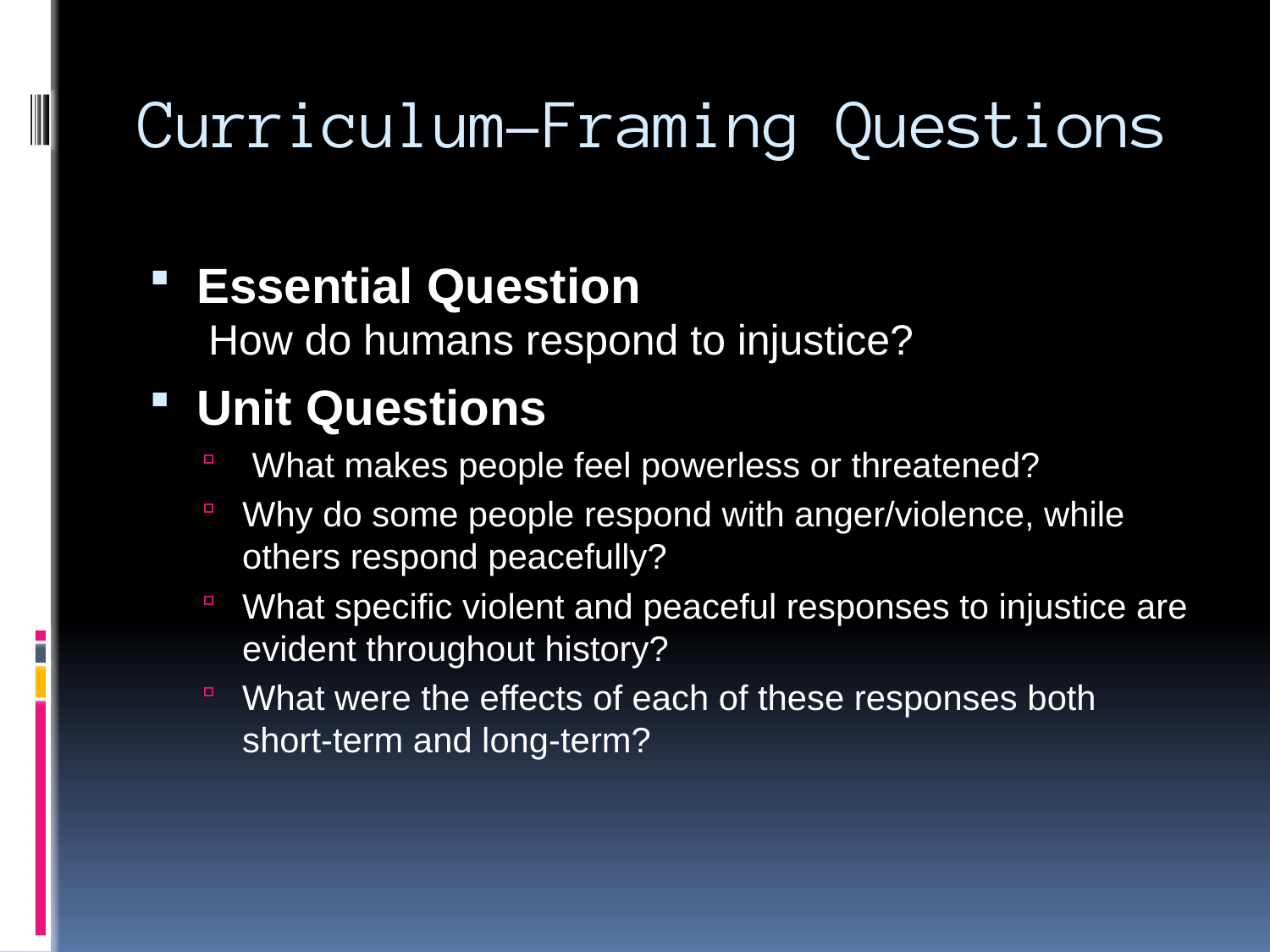

# Curriculum-Framing Questions
Essential Question
 How do humans respond to injustice?
Unit Questions
 What makes people feel powerless or threatened?
Why do some people respond with anger/violence, while others respond peacefully?
What specific violent and peaceful responses to injustice are evident throughout history?
What were the effects of each of these responses both short-term and long-term?